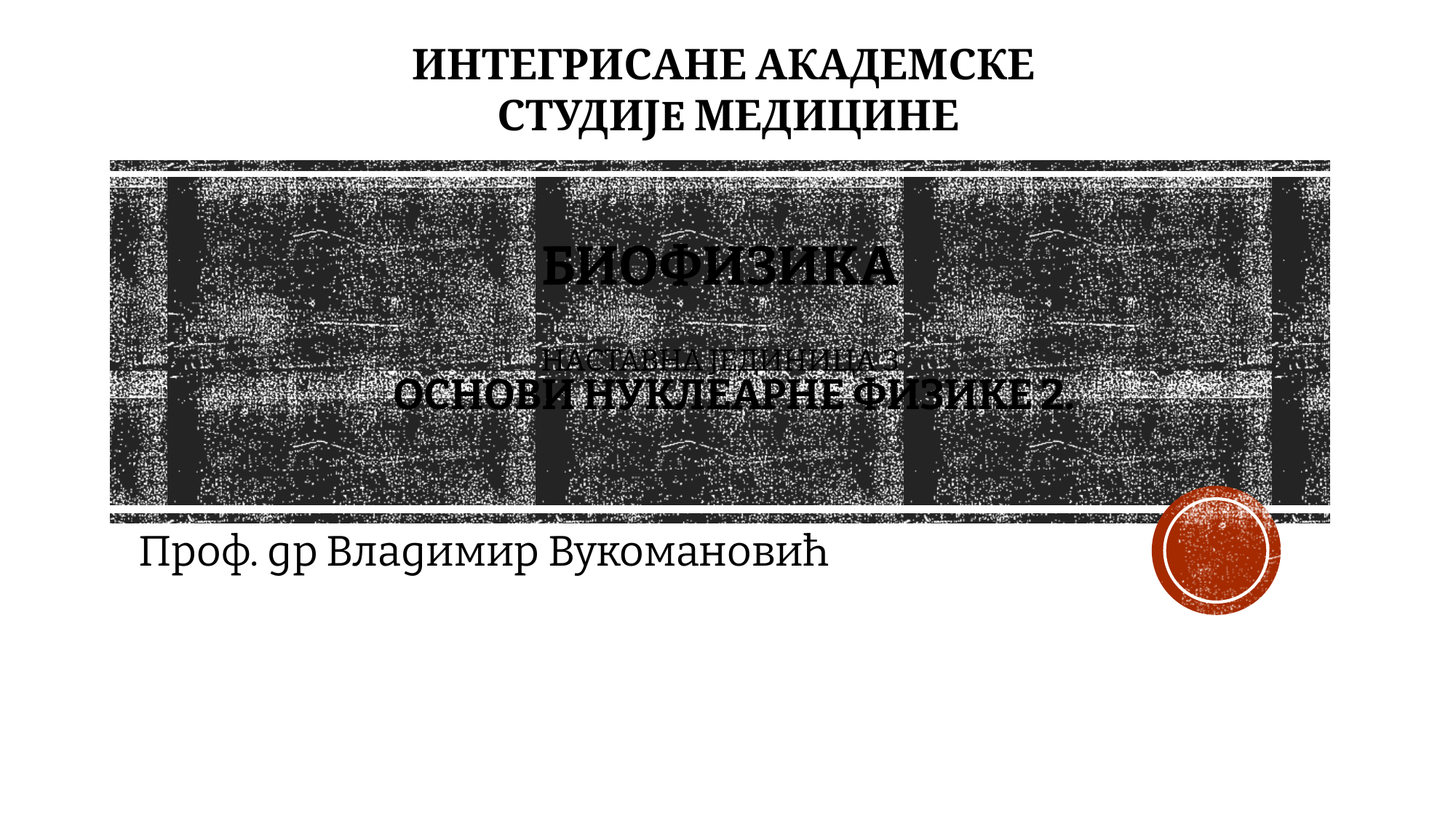

ИНТЕГРИСАНЕ АКАДЕМСКЕ
СТУДИЈE МЕДИЦИНЕ
# БИОФИЗИКА НАСТАВНА ЈЕДИНИЦА 3 ОСНОВИ НУКЛЕАРНЕ ФИЗИКЕ 2.
Проф. др Владимир Вукомановић